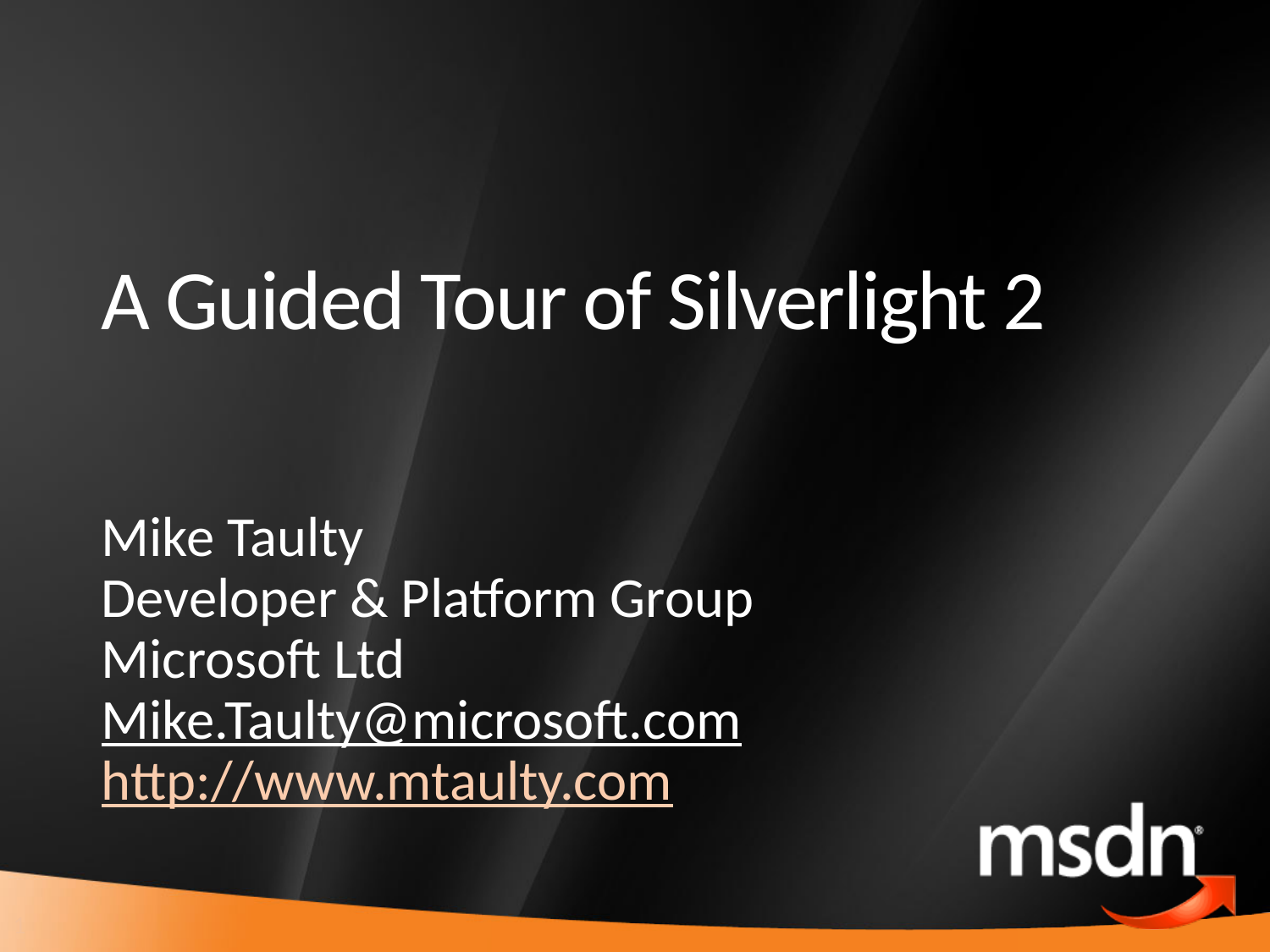

# A Guided Tour of Silverlight 2
Mike Taulty
Developer & Platform Group
Microsoft Ltd
Mike.Taulty@microsoft.com
http://www.mtaulty.com